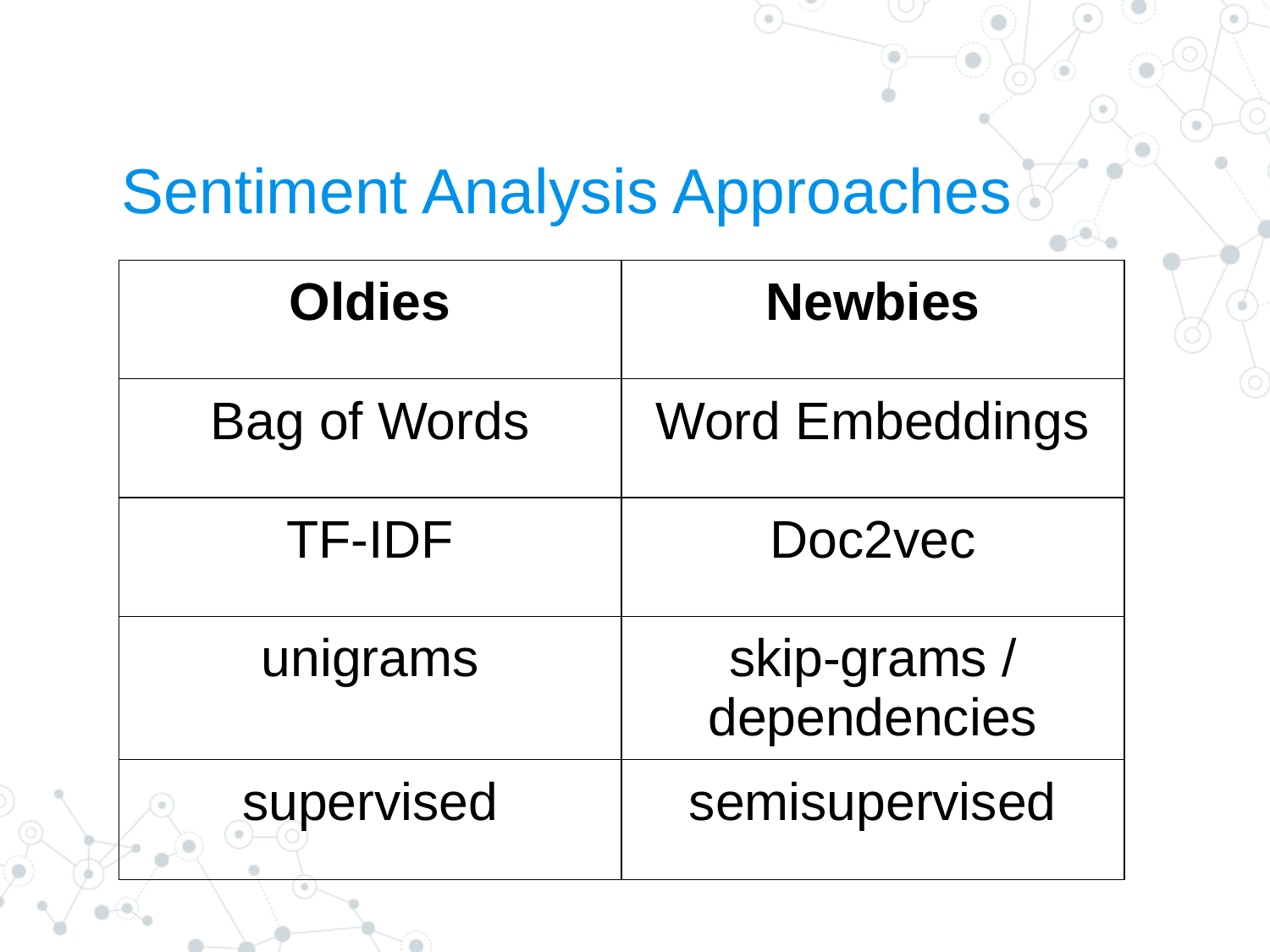

# Sentiment Analysis Approaches
| Oldies | Newbies |
| --- | --- |
| Bag of Words | Word Embeddings |
| TF-IDF | Doc2vec |
| unigrams | skip-grams / dependencies |
| supervised | semisupervised |